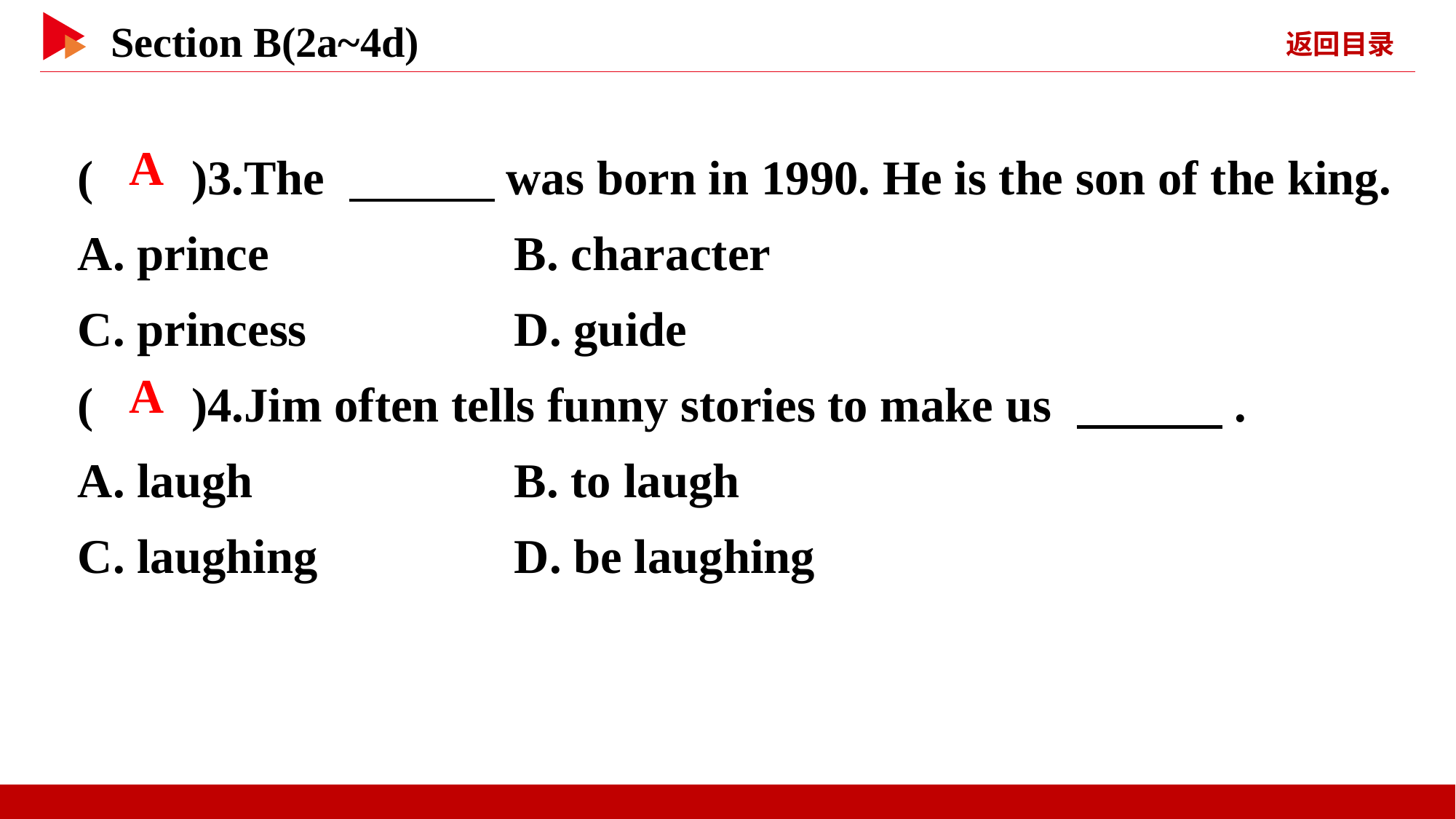

(        )3.The 　　　was born in 1990. He is the son of the king.
A. prince             	B. character
C. princess             	D. guide
(        )4.Jim often tells funny stories to make us 　　　.
A. laugh             	B. to laugh
C. laughing             	D. be laughing
   A
   A